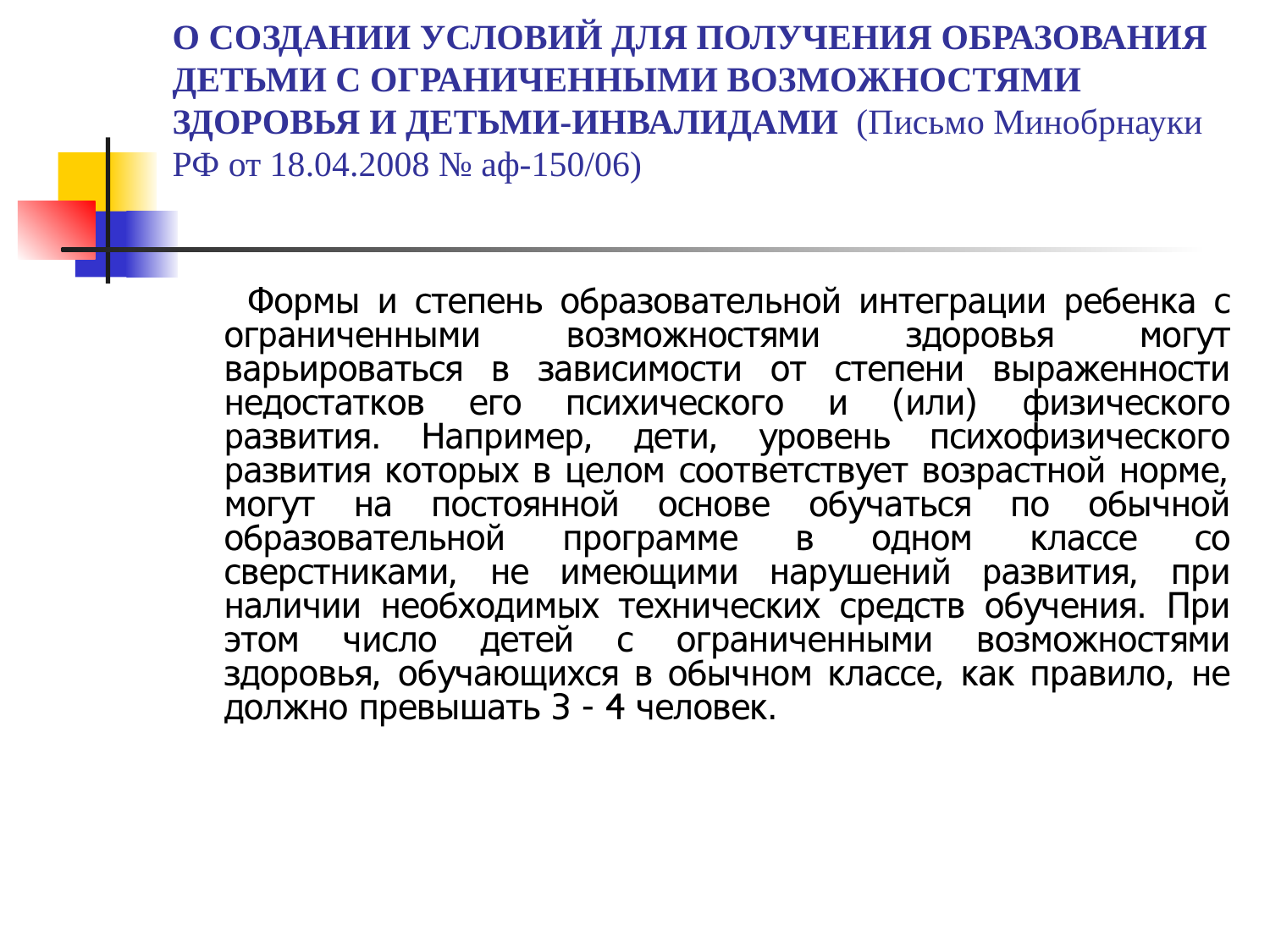

# О СОЗДАНИИ УСЛОВИЙ ДЛЯ ПОЛУЧЕНИЯ ОБРАЗОВАНИЯ ДЕТЬМИ С ОГРАНИЧЕННЫМИ ВОЗМОЖНОСТЯМИ ЗДОРОВЬЯ И ДЕТЬМИ-ИНВАЛИДАМИ  (Письмо Минобрнауки РФ от 18.04.2008 № аф-150/06)
    Формы и степень образовательной интеграции ребенка с ограниченными возможностями здоровья могут варьироваться в зависимости от степени выраженности недостатков его психического и (или) физического развития. Например, дети, уровень психофизического развития которых в целом соответствует возрастной норме, могут на постоянной основе обучаться по обычной образовательной программе в одном классе со сверстниками, не имеющими нарушений развития, при наличии необходимых технических средств обучения. При этом число детей с ограниченными возможностями здоровья, обучающихся в обычном классе, как правило, не должно превышать 3 - 4 человек.